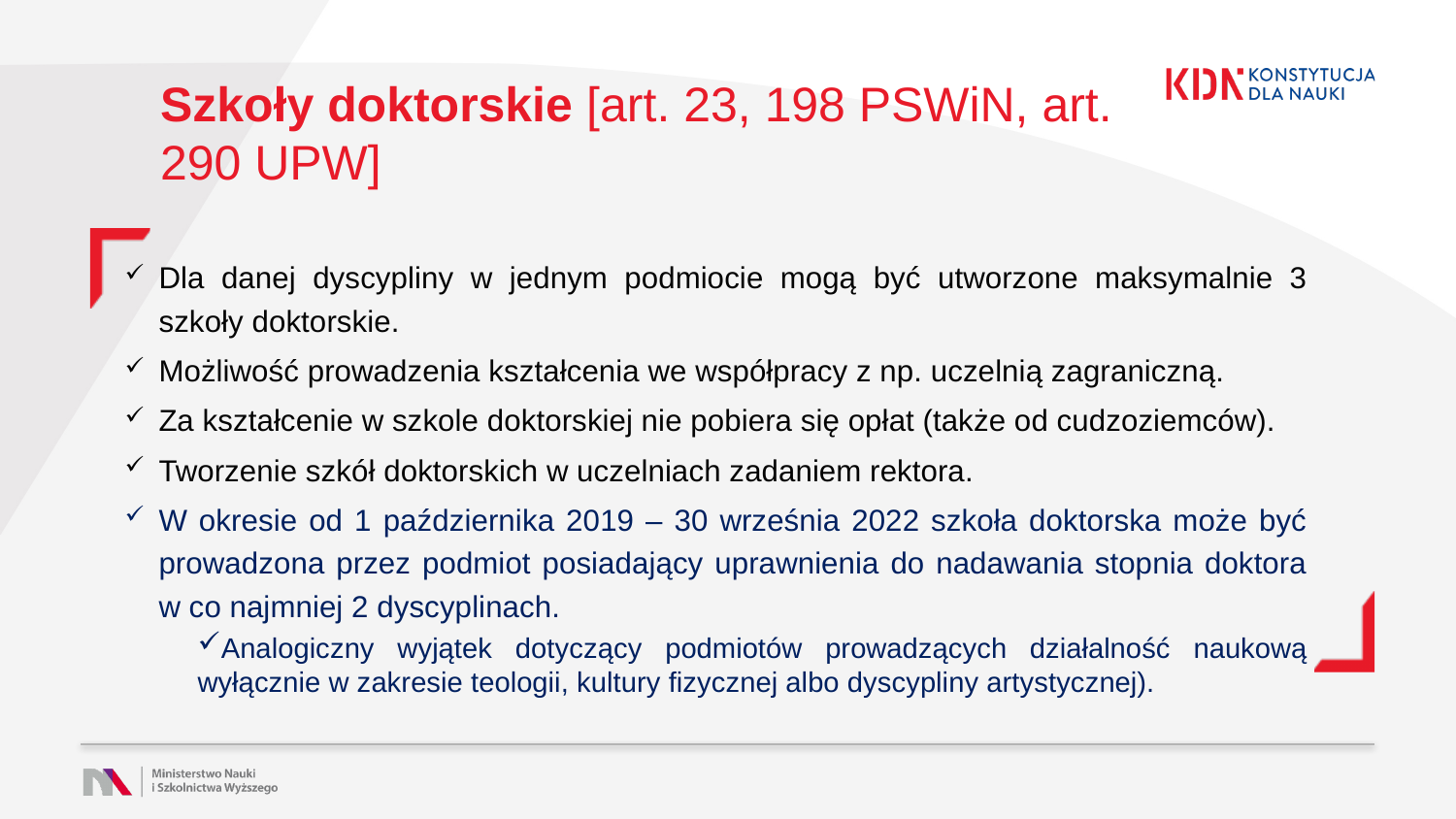

# Szkoły doktorskie [art. 23, 198 PSWiN, art. 290 UPW]
Dla danej dyscypliny w jednym podmiocie mogą być utworzone maksymalnie 3 szkoły doktorskie.
Możliwość prowadzenia kształcenia we współpracy z np. uczelnią zagraniczną.
Za kształcenie w szkole doktorskiej nie pobiera się opłat (także od cudzoziemców).
Tworzenie szkół doktorskich w uczelniach zadaniem rektora.
W okresie od 1 października 2019 – 30 września 2022 szkoła doktorska może być prowadzona przez podmiot posiadający uprawnienia do nadawania stopnia doktora w co najmniej 2 dyscyplinach.
Analogiczny wyjątek dotyczący podmiotów prowadzących działalność naukową wyłącznie w zakresie teologii, kultury fizycznej albo dyscypliny artystycznej).